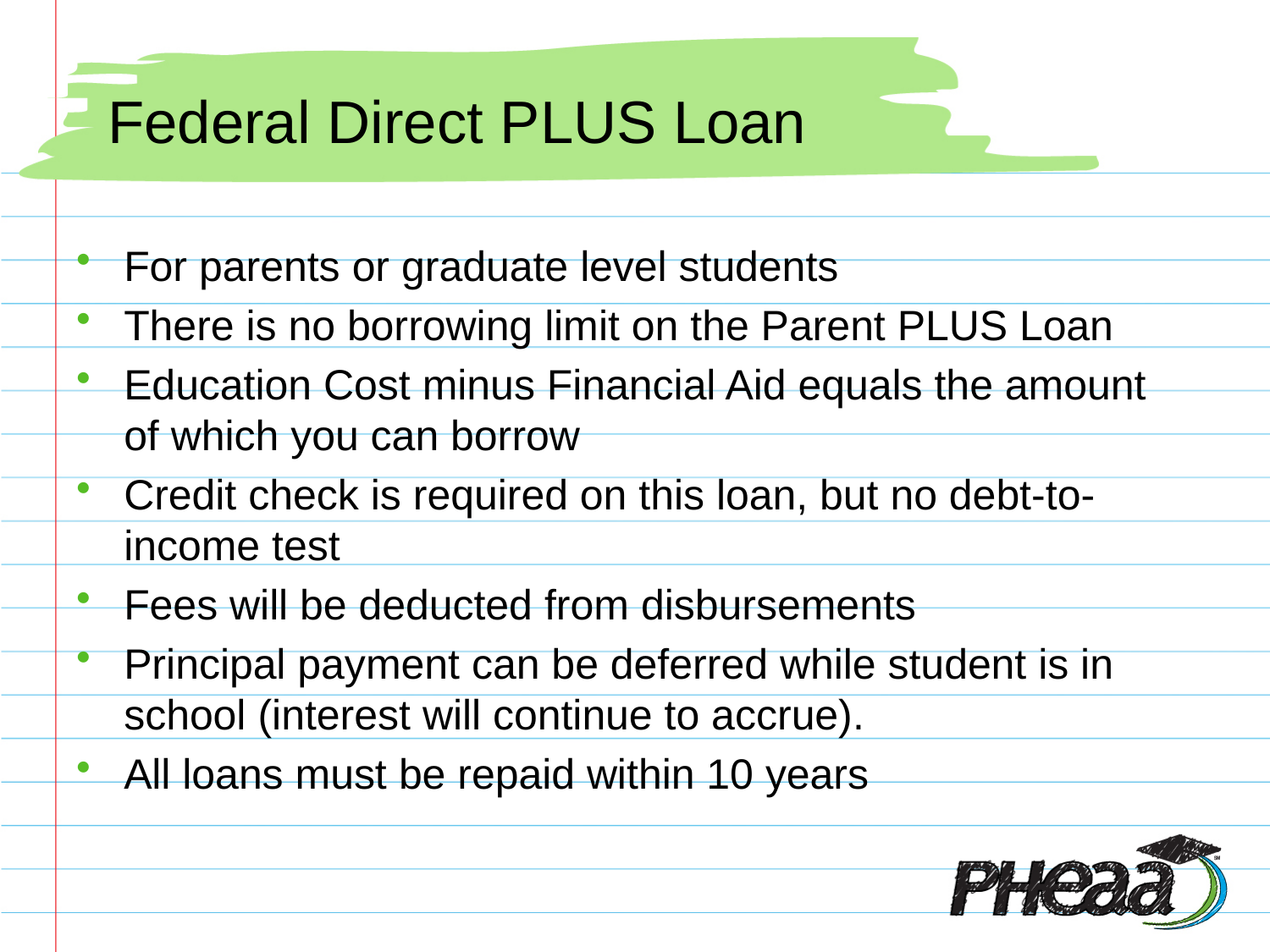

# Federal Direct PLUS Loan
For parents or graduate level students
There is no borrowing limit on the Parent PLUS Loan
Education Cost minus Financial Aid equals the amount of which you can borrow
Credit check is required on this loan, but no debt-to-income test
Fees will be deducted from disbursements
Principal payment can be deferred while student is in school (interest will continue to accrue).
All loans must be repaid within 10 years